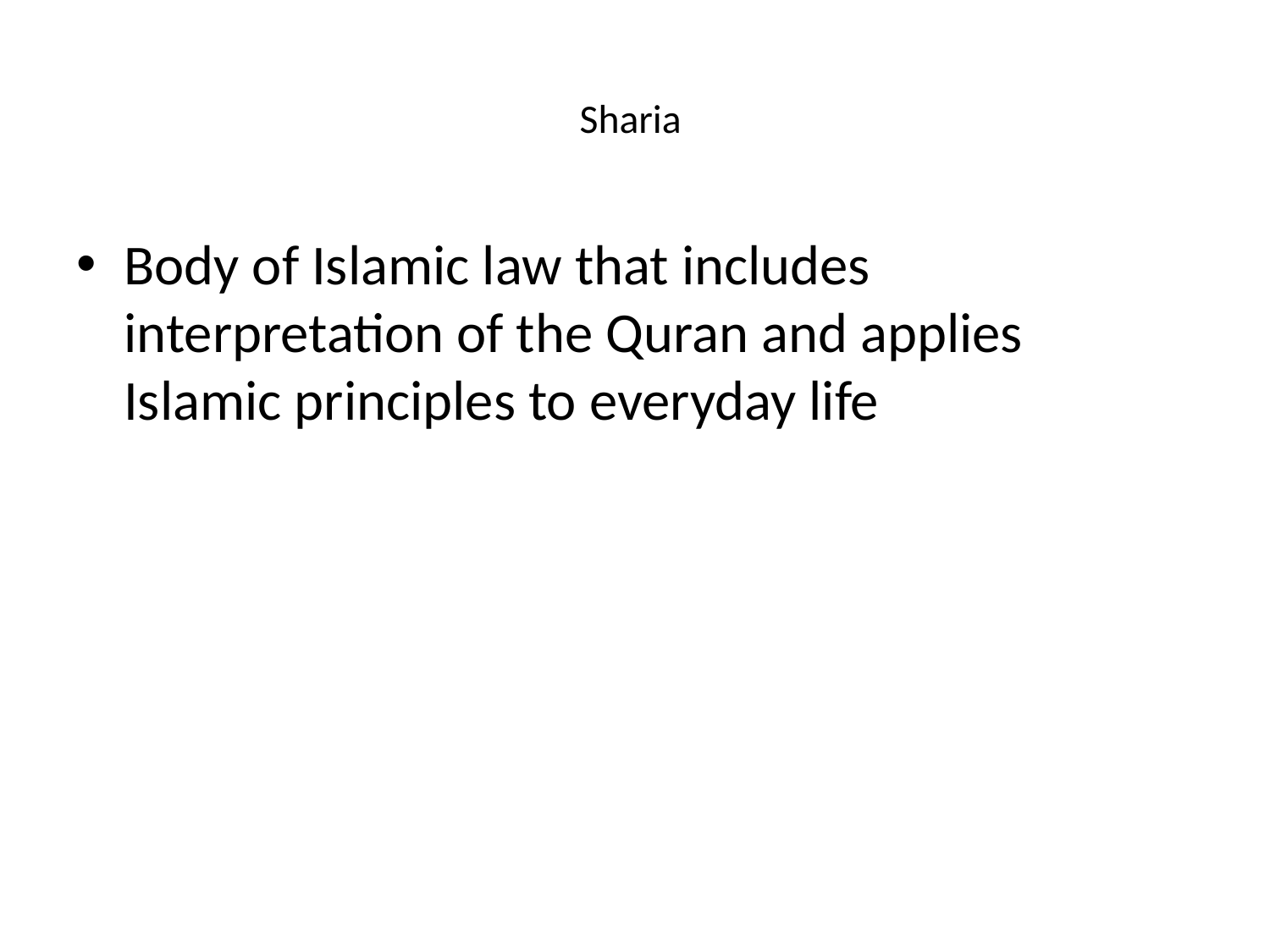

# Sharia
Body of Islamic law that includes interpretation of the Quran and applies Islamic principles to everyday life